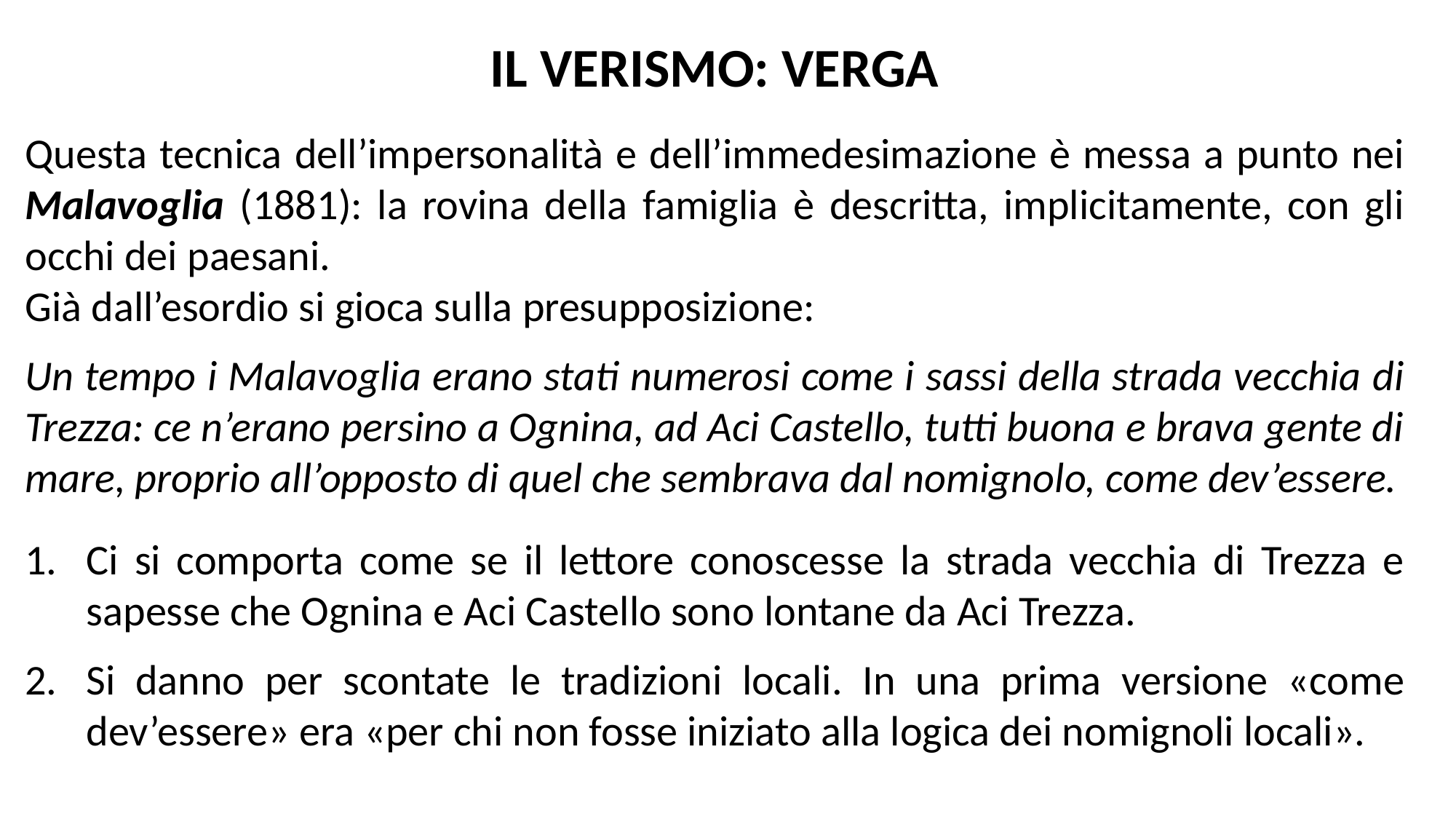

IL VERISMO: VERGA
Questa tecnica dell’impersonalità e dell’immedesimazione è messa a punto nei Malavoglia (1881): la rovina della famiglia è descritta, implicitamente, con gli occhi dei paesani.
Già dall’esordio si gioca sulla presupposizione:

Un tempo i Malavoglia erano stati numerosi come i sassi della strada vecchia di Trezza: ce n’erano persino a Ognina, ad Aci Castello, tutti buona e brava gente di mare, proprio all’opposto di quel che sembrava dal nomignolo, come dev’essere.
Ci si comporta come se il lettore conoscesse la strada vecchia di Trezza e sapesse che Ognina e Aci Castello sono lontane da Aci Trezza.

Si danno per scontate le tradizioni locali. In una prima versione «come dev’essere» era «per chi non fosse iniziato alla logica dei nomignoli locali».